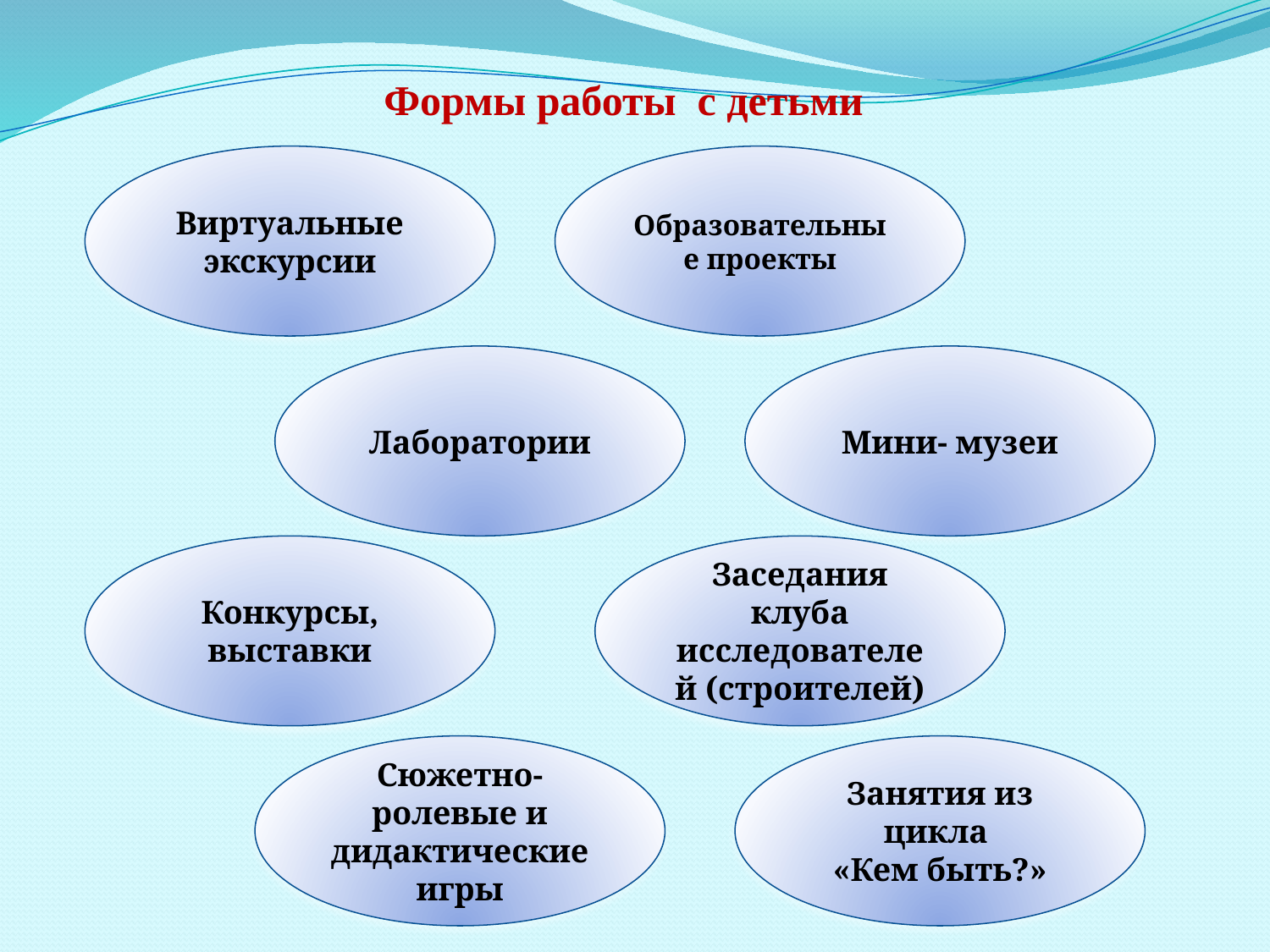

# Формы работы  с детьми
Виртуальные экскурсии
Образовательные проекты
Лаборатории
Мини- музеи
Конкурсы, выставки

Заседания клуба исследователей (строителей)

Сюжетно- ролевые и дидактические игры
Занятия из цикла
«Кем быть?»